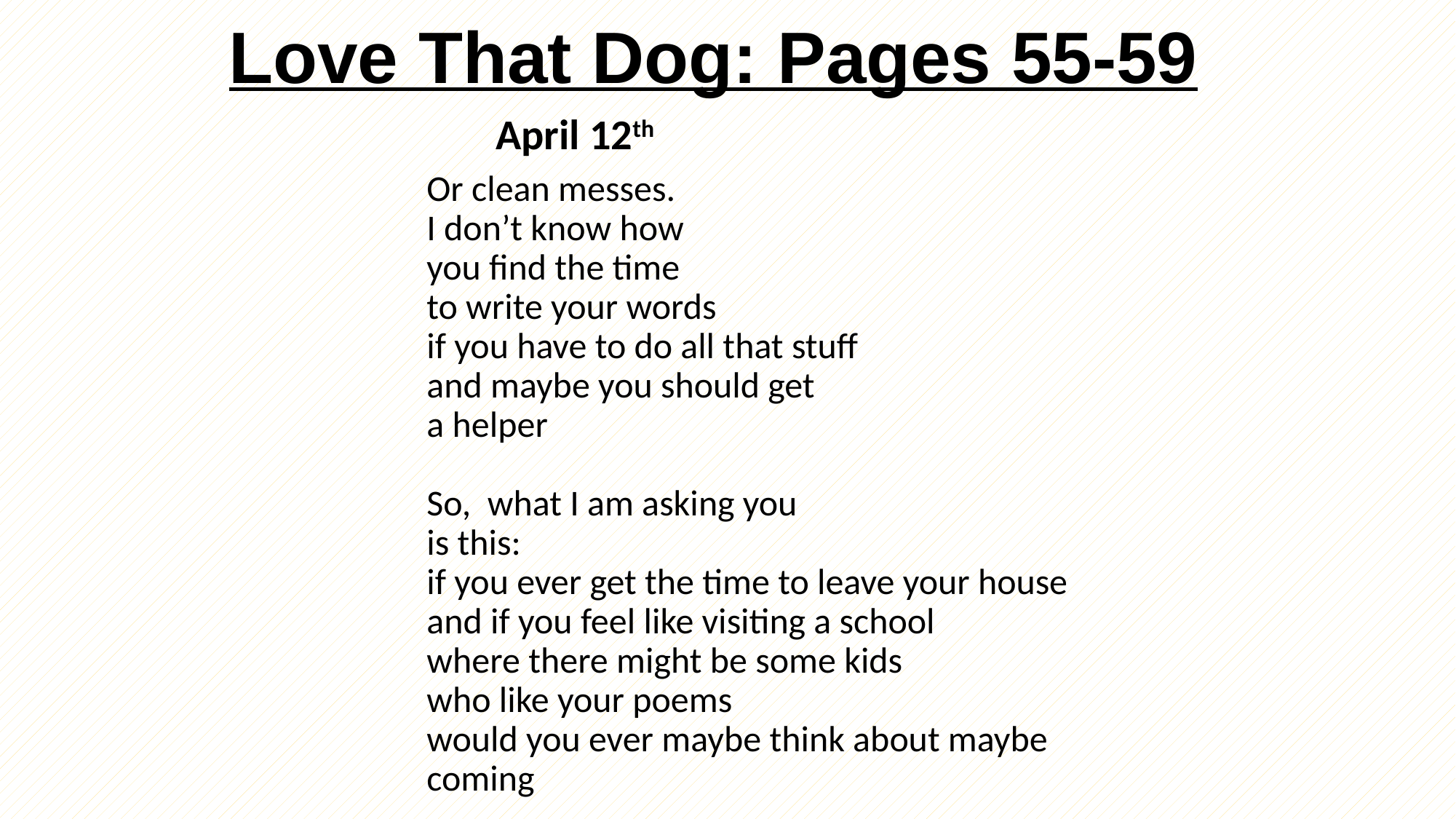

# Love That Dog: Pages 55-59
April 12th
Or clean messes.
I don’t know how
you find the time
to write your words
if you have to do all that stuff
and maybe you should get
a helper
So,  what I am asking you
is this:
if you ever get the time to leave your house
and if you feel like visiting a school
where there might be some kids
who like your poems
would you ever maybe think about maybe
coming